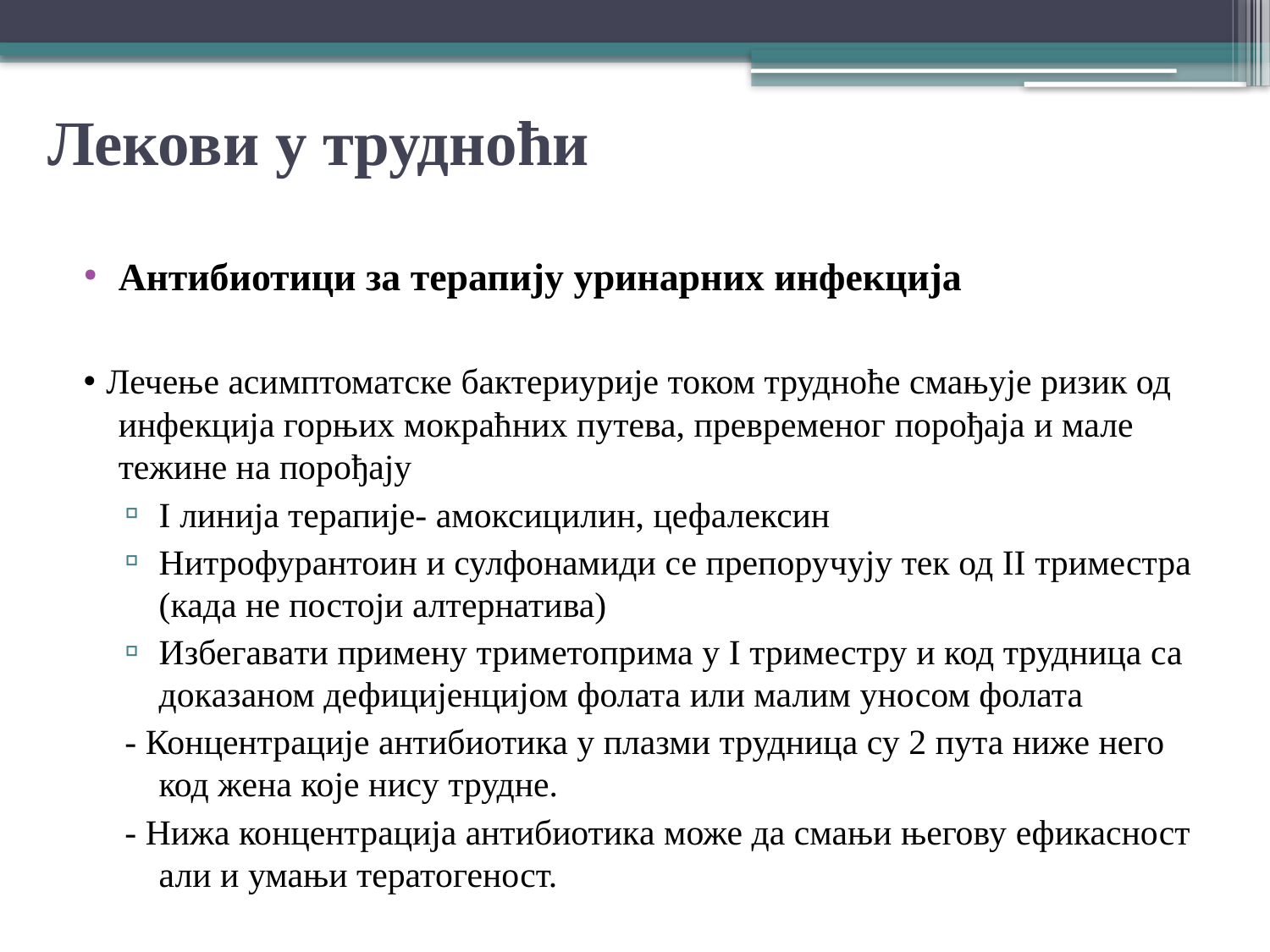

# Лекови у трудноћи
Антибиотици за терапију уринарних инфекција

• Лечење асимптоматске бактериурије током трудноће смањује ризик од инфекција горњих мокраћних путева, превременог порођаја и мале тежине на порођају
I линија терапије- амоксицилин, цефалексин
Нитрофурантоин и сулфонамиди се препоручују тек од II триместра (када не постоји алтернатива)
Избегавати примену триметоприма у I триместру и код трудница са доказаном дефицијенцијом фолата или малим уносом фолата
- Концентрације антибиотика у плазми трудница су 2 пута ниже него код жена које нису трудне.
- Нижа концентрација антибиотика може да смањи његову ефикасност али и умањи тератогеност.